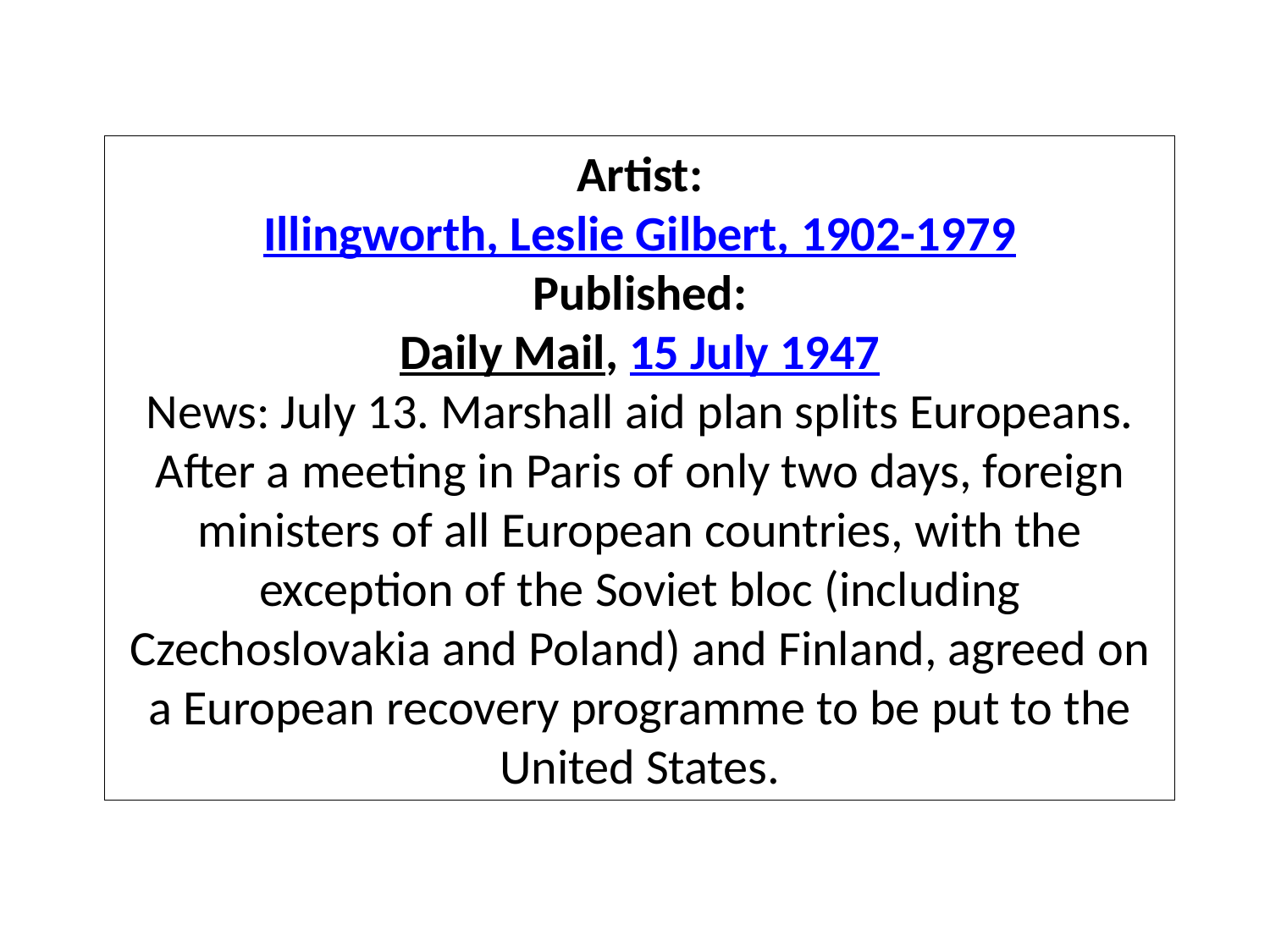

Artist:
Illingworth, Leslie Gilbert, 1902-1979
Published:
Daily Mail, 15 July 1947
News: July 13. Marshall aid plan splits Europeans. After a meeting in Paris of only two days, foreign ministers of all European countries, with the exception of the Soviet bloc (including Czechoslovakia and Poland) and Finland, agreed on a European recovery programme to be put to the United States.